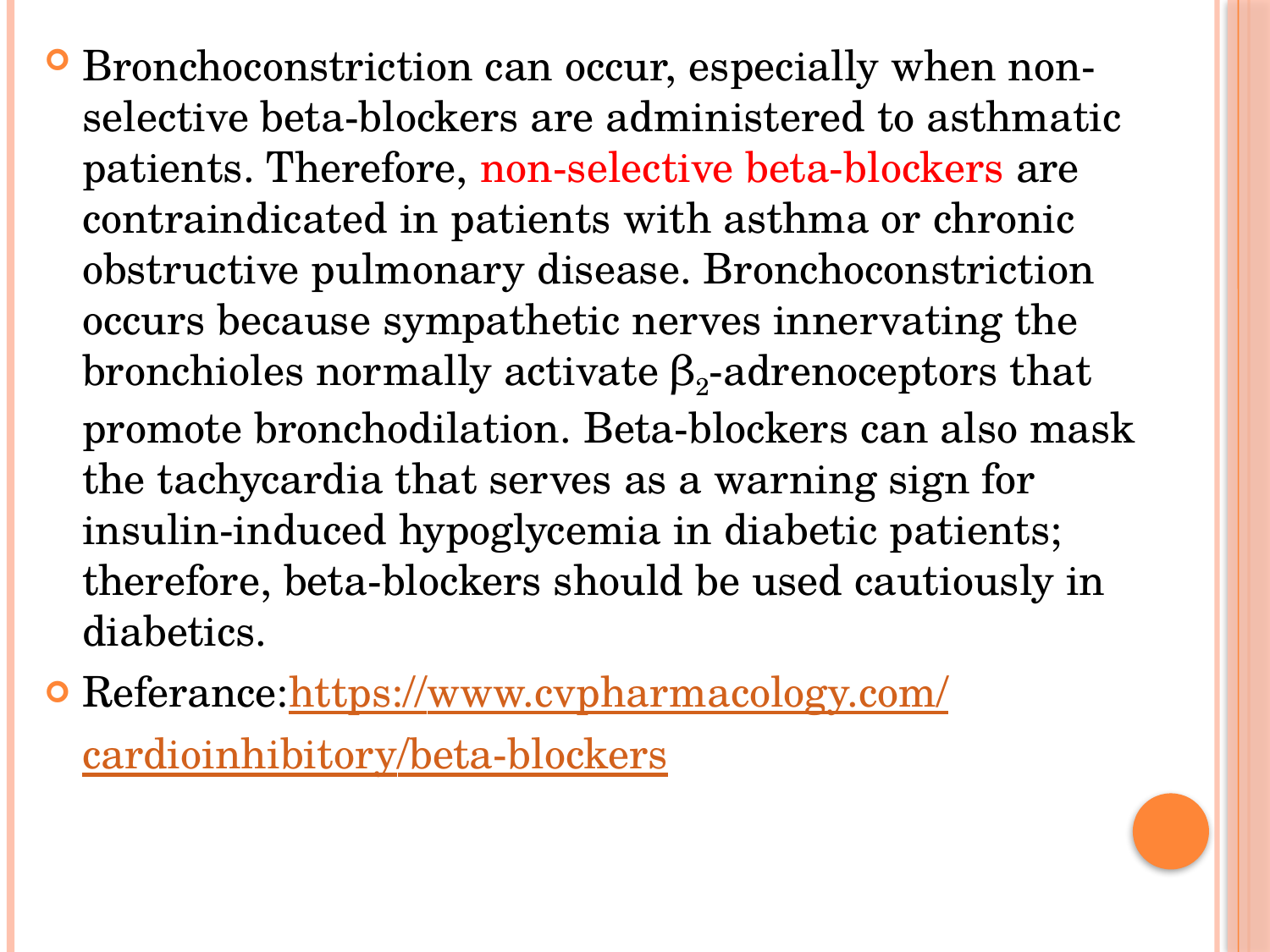

Bronchoconstriction can occur, especially when non-selective beta-blockers are administered to asthmatic patients. Therefore, non-selective beta-blockers are contraindicated in patients with asthma or chronic obstructive pulmonary disease. Bronchoconstriction occurs because sympathetic nerves innervating the bronchioles normally activate β2-adrenoceptors that promote bronchodilation. Beta-blockers can also mask the tachycardia that serves as a warning sign for insulin-induced hypoglycemia in diabetic patients; therefore, beta-blockers should be used cautiously in diabetics.
Referance:https://www.cvpharmacology.com/cardioinhibitory/beta-blockers